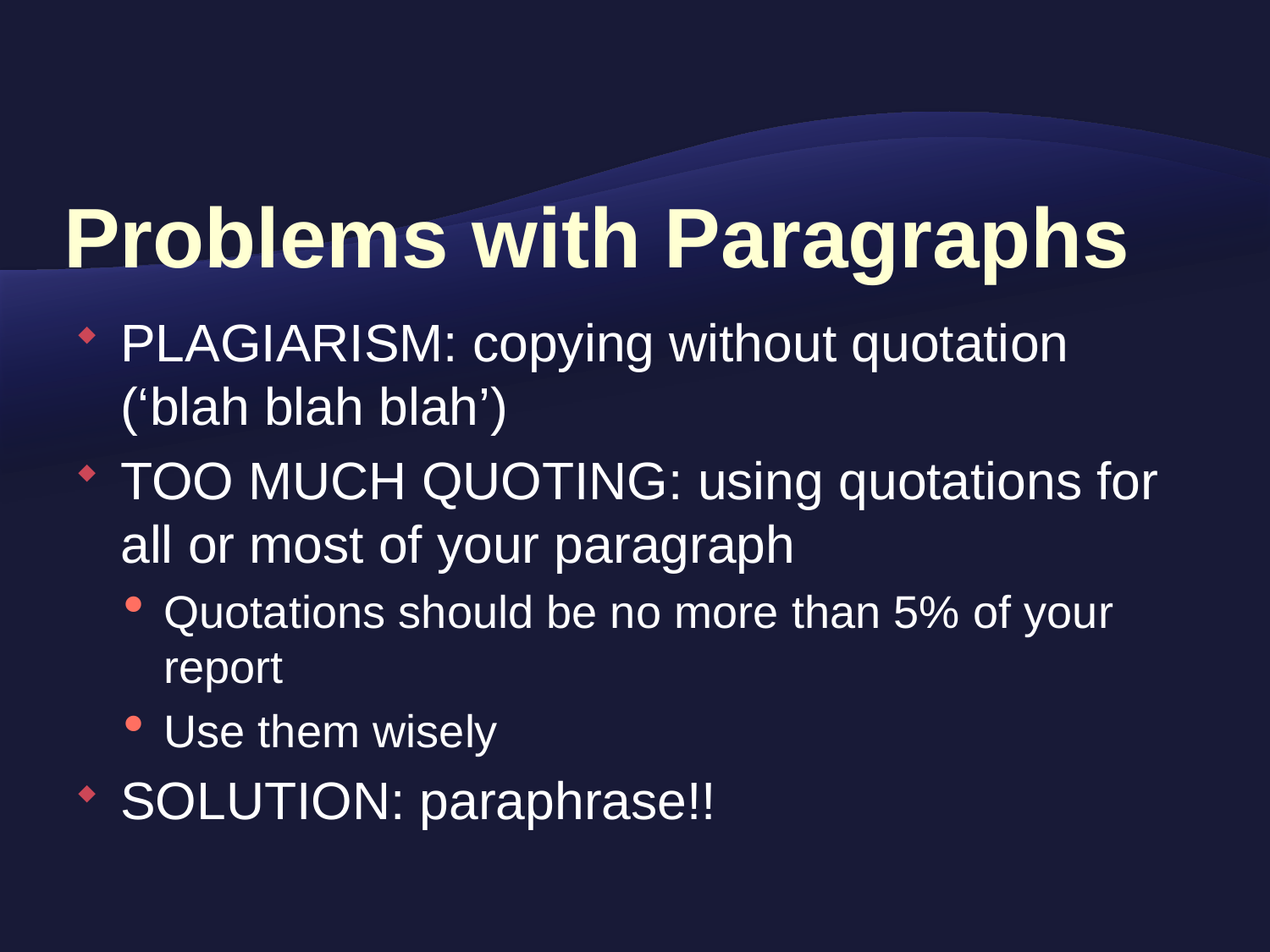

# Problems with Paragraphs
PLAGIARISM: copying without quotation
(‘blah blah blah’)
TOO MUCH QUOTING: using quotations for all or most of your paragraph
Quotations should be no more than 5% of your report
Use them wisely
SOLUTION: paraphrase!!